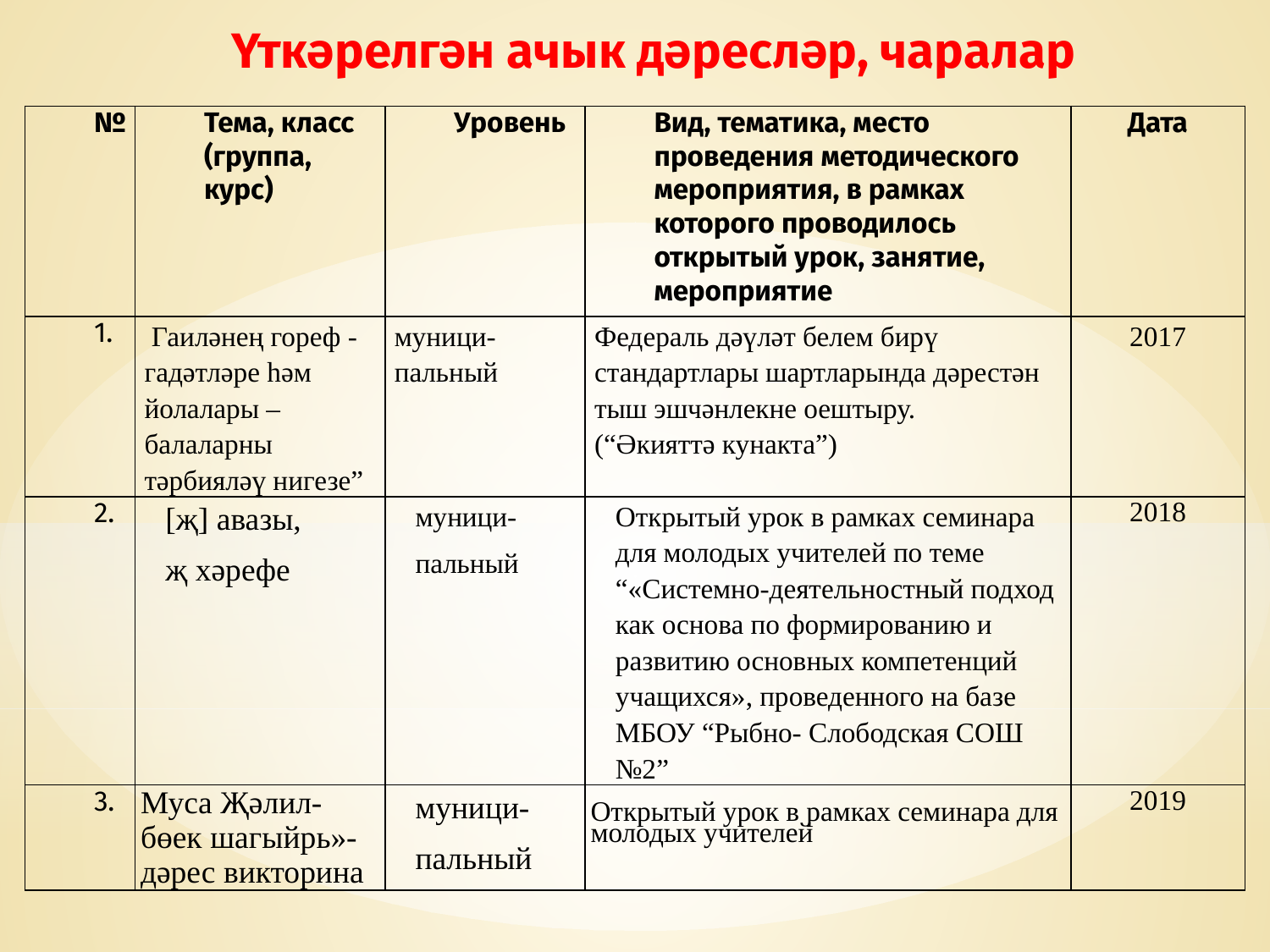

Үткәрелгән ачык дәресләр, чаралар
| № | Тема, класс (группа, курс) | Уровень | Вид, тематика, место проведения методического мероприятия, в рамках которого проводилось открытый урок, занятие, мероприятие | Дата |
| --- | --- | --- | --- | --- |
| 1. | Гаиләнең гореф -гадәтләре һәм йолалары – балаларны тәрбияләү нигезе” | муници-пальный | Федераль дәүләт белем бирү стандартлары шартларында дәрестән тыш эшчәнлекне оештыру. (“Әкияттә кунакта”) | 2017 |
| 2. | [җ] авазы, җ хәрефе | муници- пальный | Открытый урок в рамках семинара для молодых учителей по теме “«Системно-деятельностный подход как основа по формированию и развитию основных компетенций учащихся», проведенного на базе МБОУ “Рыбно- Слободская СОШ №2” | 2018 |
| 3. | Муса Җәлил-бөек шагыйрь»-дәрес викторина | муници- пальный | Открытый урок в рамках семинара для молодых учителей | 2019 |